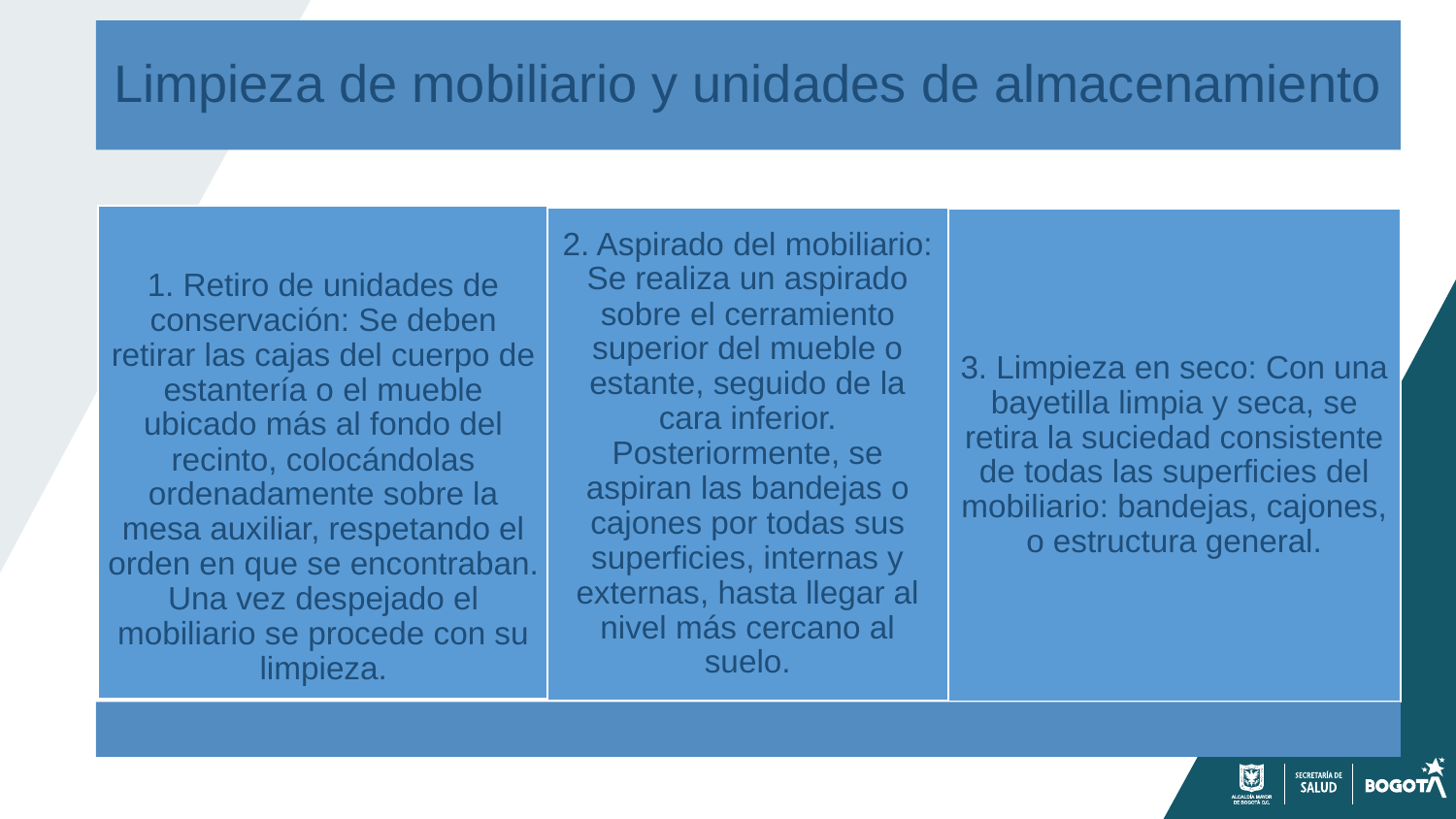

Limpieza de mobiliario y unidades de almacenamiento

1. Retiro de unidades de conservación: Se deben retirar las cajas del cuerpo de estantería o el mueble ubicado más al fondo del recinto, colocándolas ordenadamente sobre la mesa auxiliar, respetando el orden en que se encontraban. Una vez despejado el mobiliario se procede con su limpieza.
2. Aspirado del mobiliario: Se realiza un aspirado sobre el cerramiento superior del mueble o estante, seguido de la cara inferior. Posteriormente, se aspiran las bandejas o cajones por todas sus superficies, internas y externas, hasta llegar al nivel más cercano al suelo.
3. Limpieza en seco: Con una bayetilla limpia y seca, se retira la suciedad consistente de todas las superficies del mobiliario: bandejas, cajones, o estructura general.